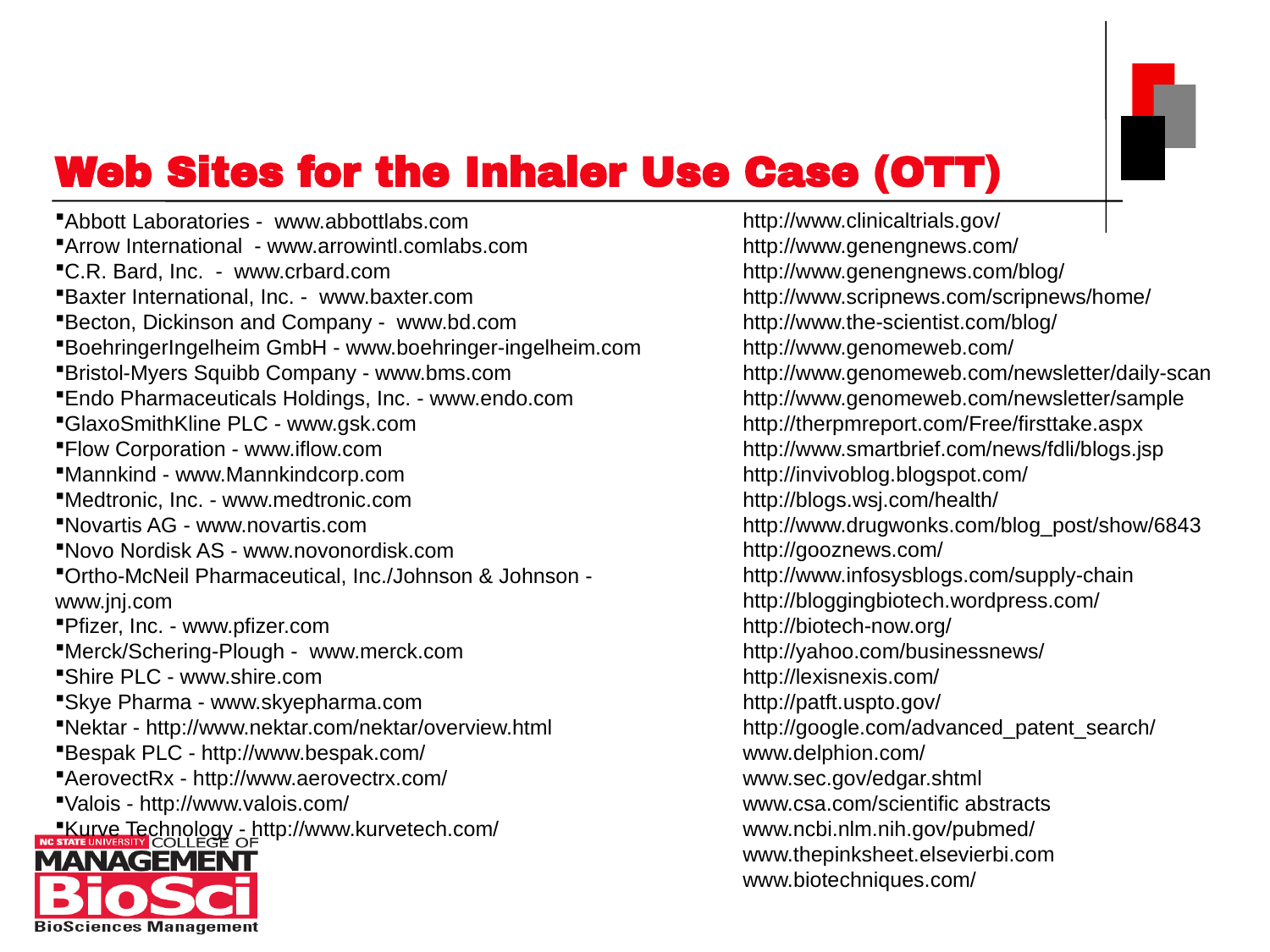

# Web Sites for the Inhaler Use Case (OTT)
Abbott Laboratories -  www.abbottlabs.com
Arrow International  - www.arrowintl.comlabs.com
C.R. Bard, Inc.  -  www.crbard.com
Baxter International, Inc. -  www.baxter.com
Becton, Dickinson and Company -  www.bd.com
BoehringerIngelheim GmbH - www.boehringer-ingelheim.com
Bristol-Myers Squibb Company - www.bms.com
Endo Pharmaceuticals Holdings, Inc. - www.endo.com
GlaxoSmithKline PLC - www.gsk.com
Flow Corporation - www.iflow.com
Mannkind - www.Mannkindcorp.com
Medtronic, Inc. - www.medtronic.com
Novartis AG - www.novartis.com
Novo Nordisk AS - www.novonordisk.com
Ortho-McNeil Pharmaceutical, Inc./Johnson & Johnson - 	www.jnj.com
Pfizer, Inc. - www.pfizer.com
Merck/Schering-Plough -  www.merck.com
Shire PLC - www.shire.com
Skye Pharma - www.skyepharma.com
Nektar - http://www.nektar.com/nektar/overview.html
Bespak PLC - http://www.bespak.com/
AerovectRx - http://www.aerovectrx.com/
Valois - http://www.valois.com/
Kurve Technology - http://www.kurvetech.com/

http://www.clinicaltrials.gov/
http://www.genengnews.com/
http://www.genengnews.com/blog/
http://www.scripnews.com/scripnews/home/
http://www.the-scientist.com/blog/
http://www.genomeweb.com/
http://www.genomeweb.com/newsletter/daily-scan
http://www.genomeweb.com/newsletter/sample
http://therpmreport.com/Free/firsttake.aspx
http://www.smartbrief.com/news/fdli/blogs.jsp
http://invivoblog.blogspot.com/
http://blogs.wsj.com/health/
http://www.drugwonks.com/blog_post/show/6843
http://gooznews.com/
http://www.infosysblogs.com/supply-chain
http://bloggingbiotech.wordpress.com/
http://biotech-now.org/
http://yahoo.com/businessnews/
http://lexisnexis.com/
http://patft.uspto.gov/
http://google.com/advanced_patent_search/
www.delphion.com/
www.sec.gov/edgar.shtml
www.csa.com/scientific abstracts
www.ncbi.nlm.nih.gov/pubmed/
www.thepinksheet.elsevierbi.com
www.biotechniques.com/